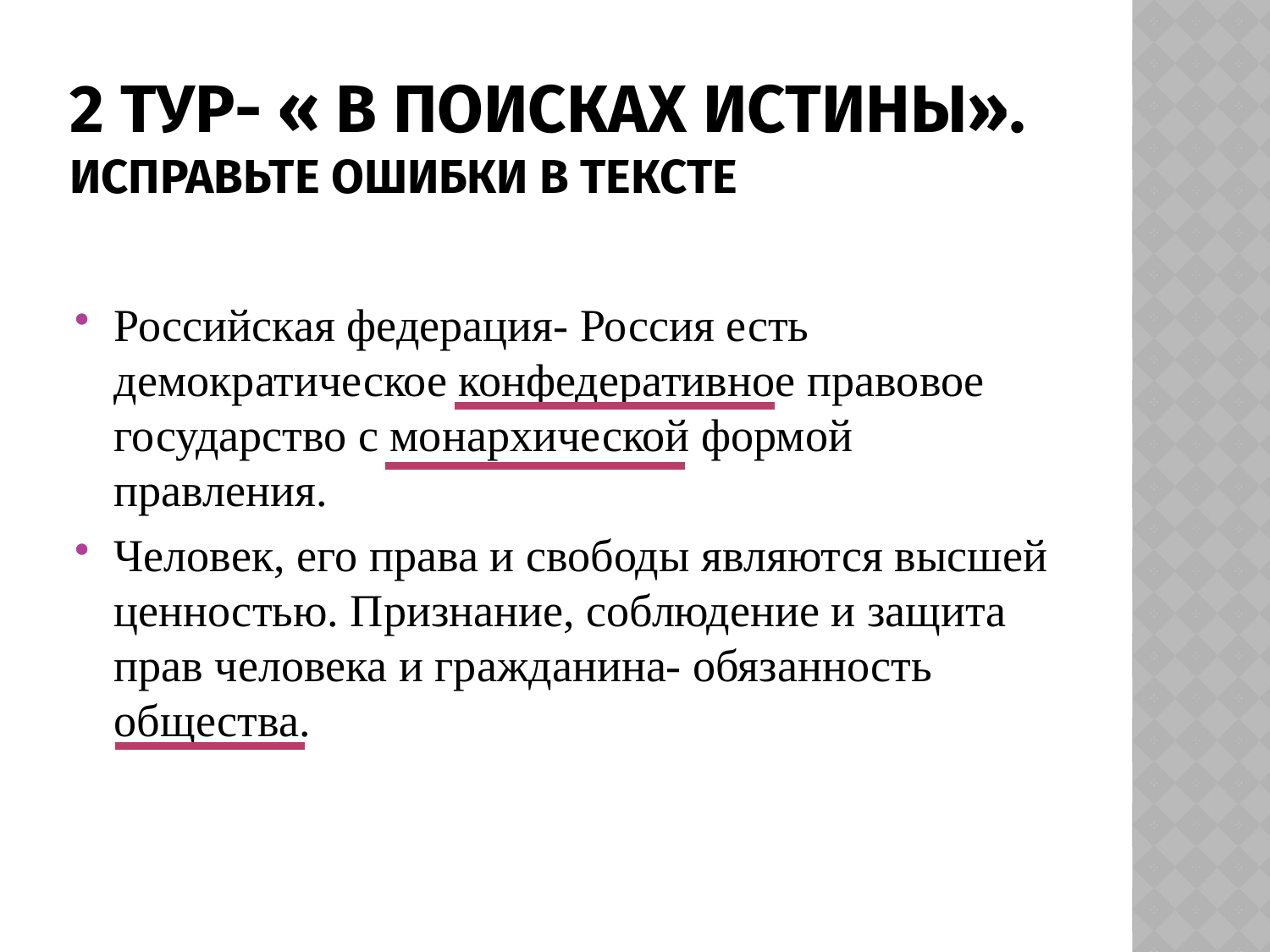

# 2 тур- « В поисках истины». исправьте ошибки в тексте

Российская федерация- Россия есть демократическое конфедеративное правовое государство с монархической формой правления.
Человек, его права и свободы являются высшей ценностью. Признание, соблюдение и защита прав человека и гражданина- обязанность общества.